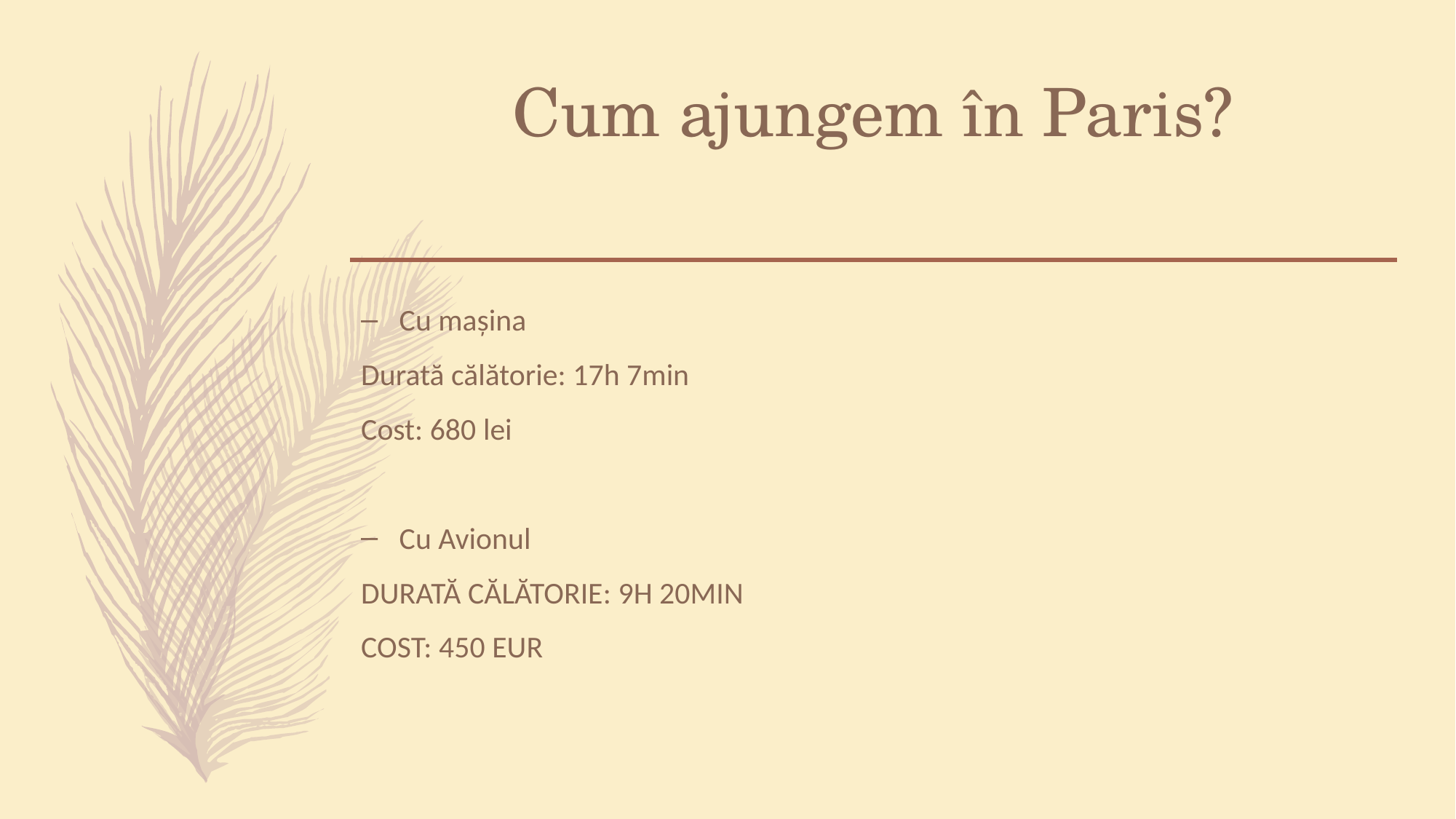

# Cum ajungem în Paris?
Cu mașina
Durată călătorie: 17h 7min
Cost: 680 lei

Cu Avionul
DURATĂ CĂLĂTORIE: 9H 20MIN
COST: 450 EUR